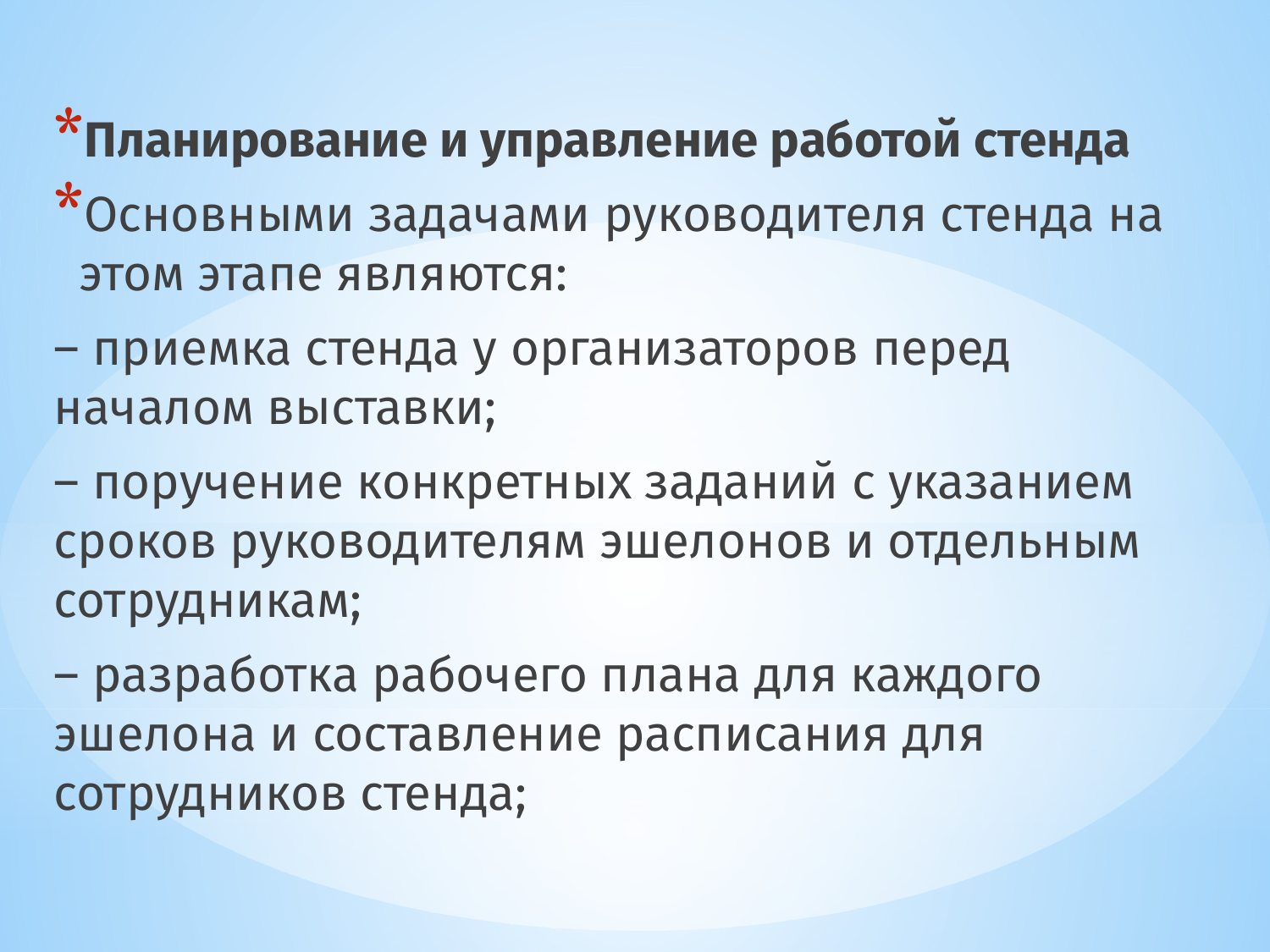

Планирование и управление работой стенда
Основными задачами руководителя стенда на этом этапе являются:
– приемка стенда у организаторов перед началом выставки;
– поручение конкретных заданий с указанием сроков руководителям эшелонов и отдельным сотрудникам;
– разработка рабочего плана для каждого эшелона и составление расписания для сотрудников стенда;

#